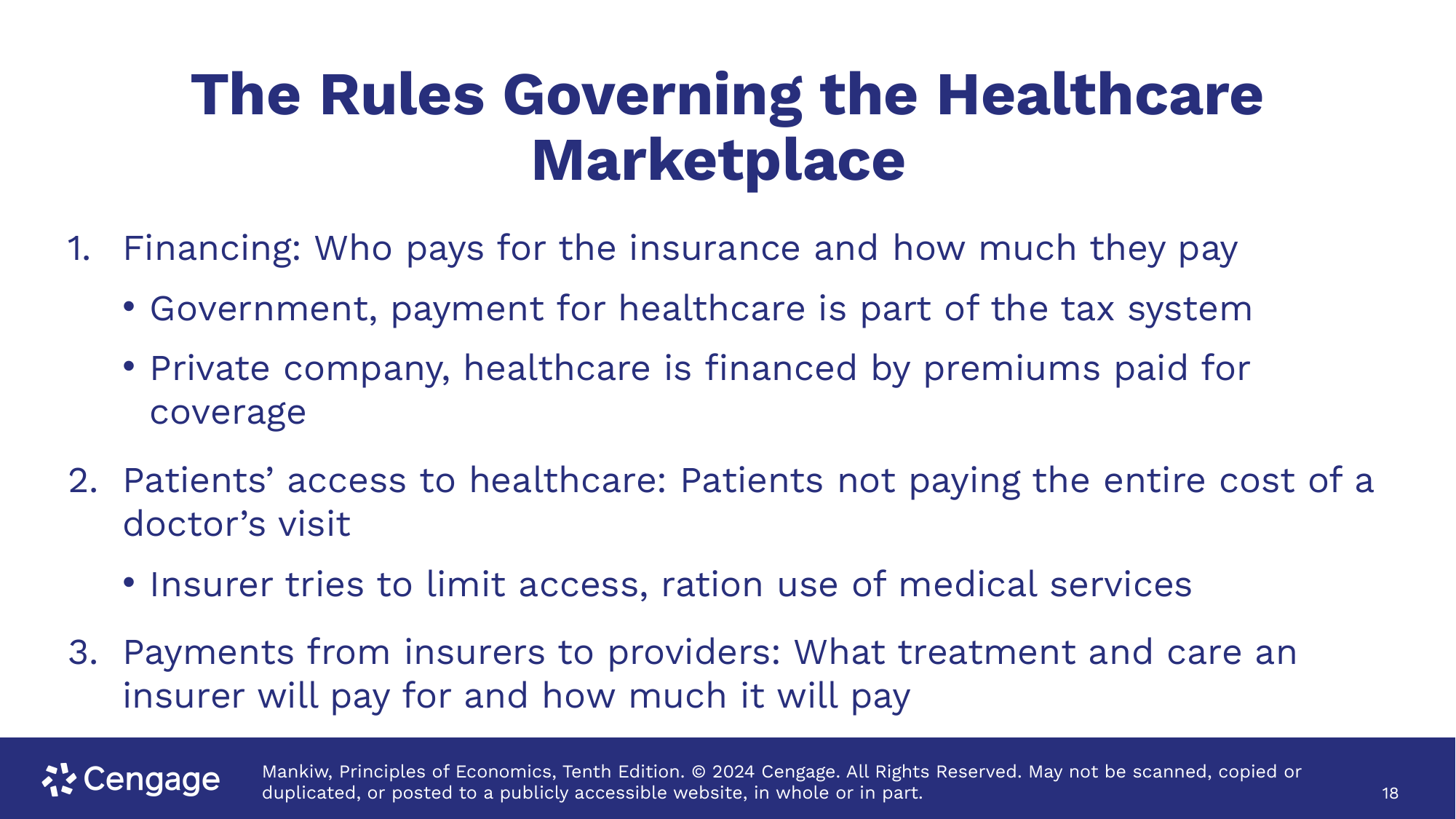

# The Rules Governing the Healthcare Marketplace
Financing: Who pays for the insurance and how much they pay
Government, payment for healthcare is part of the tax system
Private company, healthcare is financed by premiums paid for coverage
Patients’ access to healthcare: Patients not paying the entire cost of a doctor’s visit
Insurer tries to limit access, ration use of medical services
Payments from insurers to providers: What treatment and care an insurer will pay for and how much it will pay